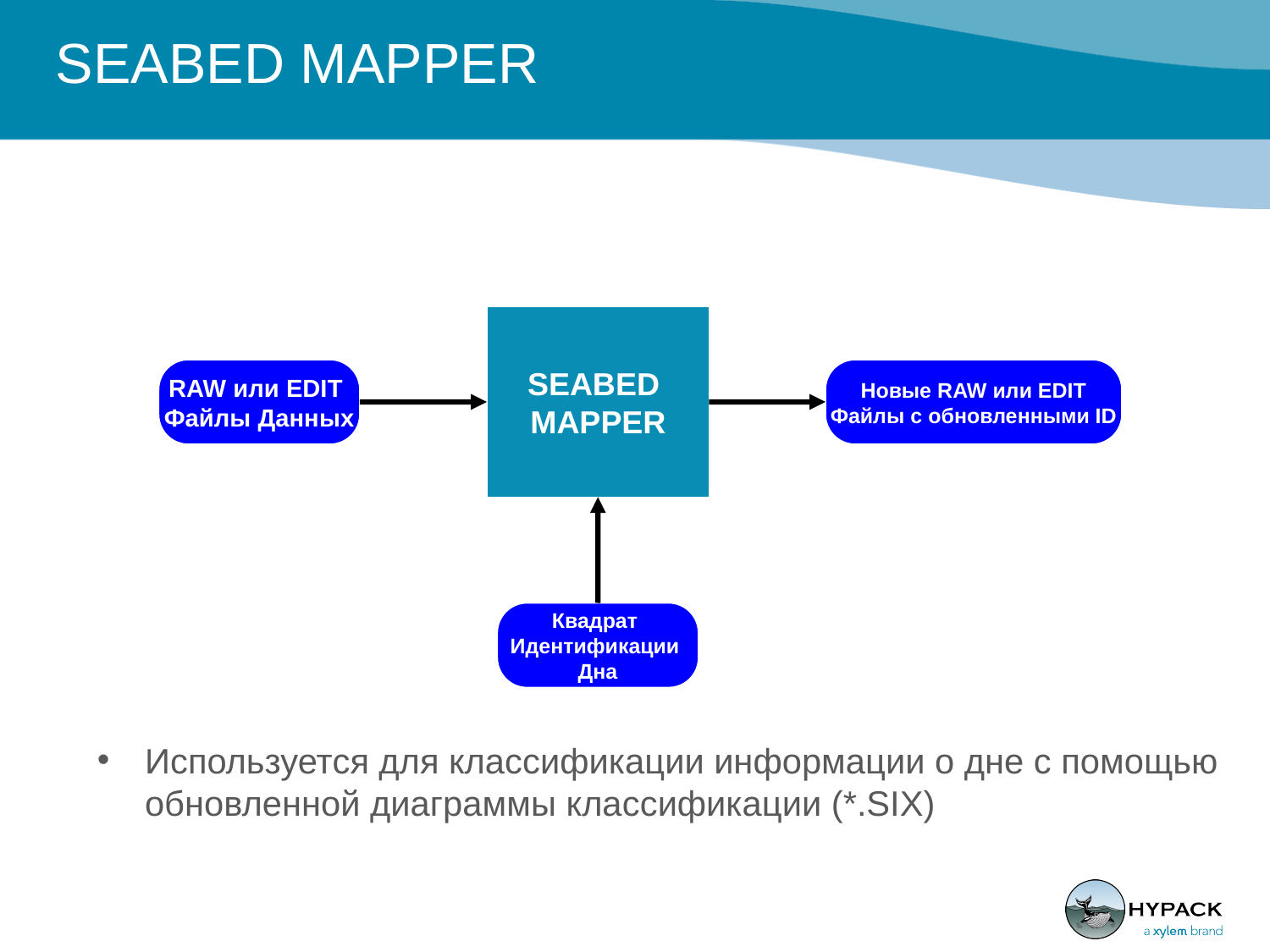

# SEABED MAPPER

SEABED
MAPPER
RAW или EDIT
Файлы Данных
Новые RAW или EDIT
Файлы с обновленными ID
Квадрат
Идентификации
Дна
Используется для классификации информации о дне с помощью обновленной диаграммы классификации (*.SIX)